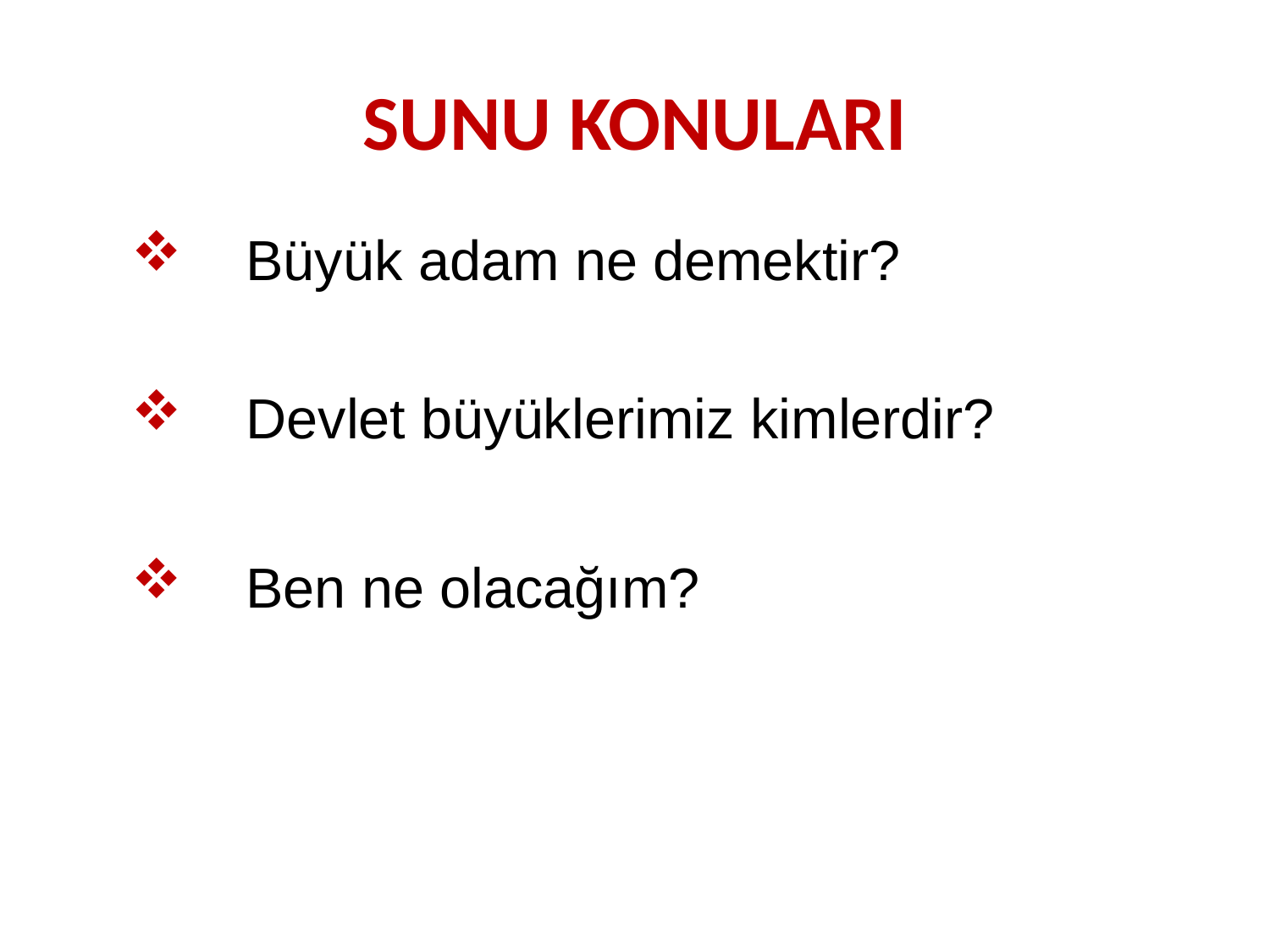

# SUNU KONULARI
    Büyük adam ne demektir?
    Devlet büyüklerimiz kimlerdir?
    Ben ne olacağım?